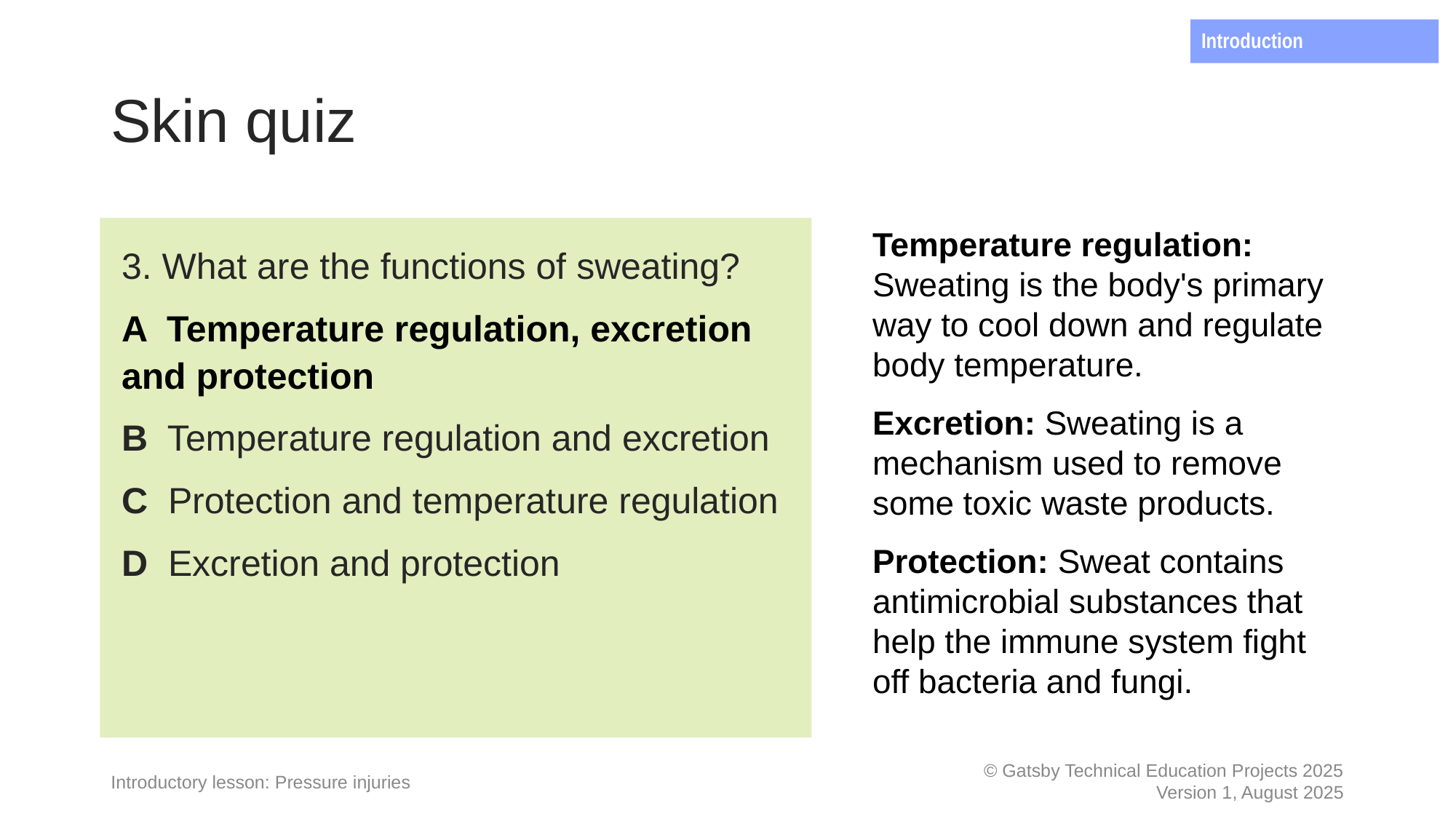

Introduction
# Skin quiz
3. What are the functions of sweating?
A  Temperature regulation, excretion and protection
B  Temperature regulation and excretion
C  Protection and temperature regulation
D  Excretion and protection

Temperature regulation: Sweating is the body's primary way to cool down and regulate body temperature.
Excretion: Sweating is a mechanism used to remove some toxic waste products.
Protection: Sweat contains antimicrobial substances that help the immune system fight off bacteria and fungi.
Introductory lesson: Pressure injuries